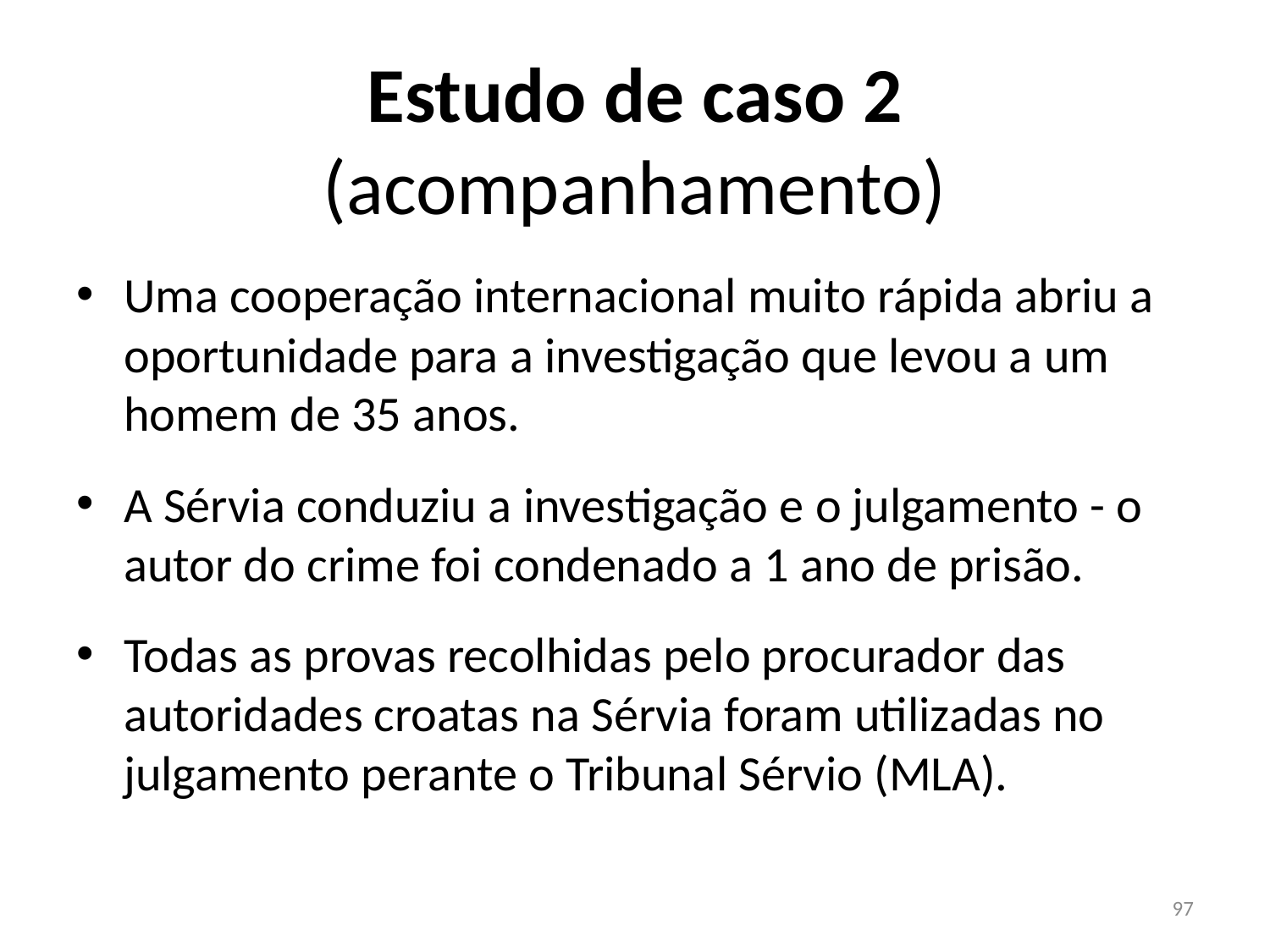

# Estudo de caso 2 (acompanhamento)
Uma cooperação internacional muito rápida abriu a oportunidade para a investigação que levou a um homem de 35 anos.
A Sérvia conduziu a investigação e o julgamento - o autor do crime foi condenado a 1 ano de prisão.
Todas as provas recolhidas pelo procurador das autoridades croatas na Sérvia foram utilizadas no julgamento perante o Tribunal Sérvio (MLA).

97